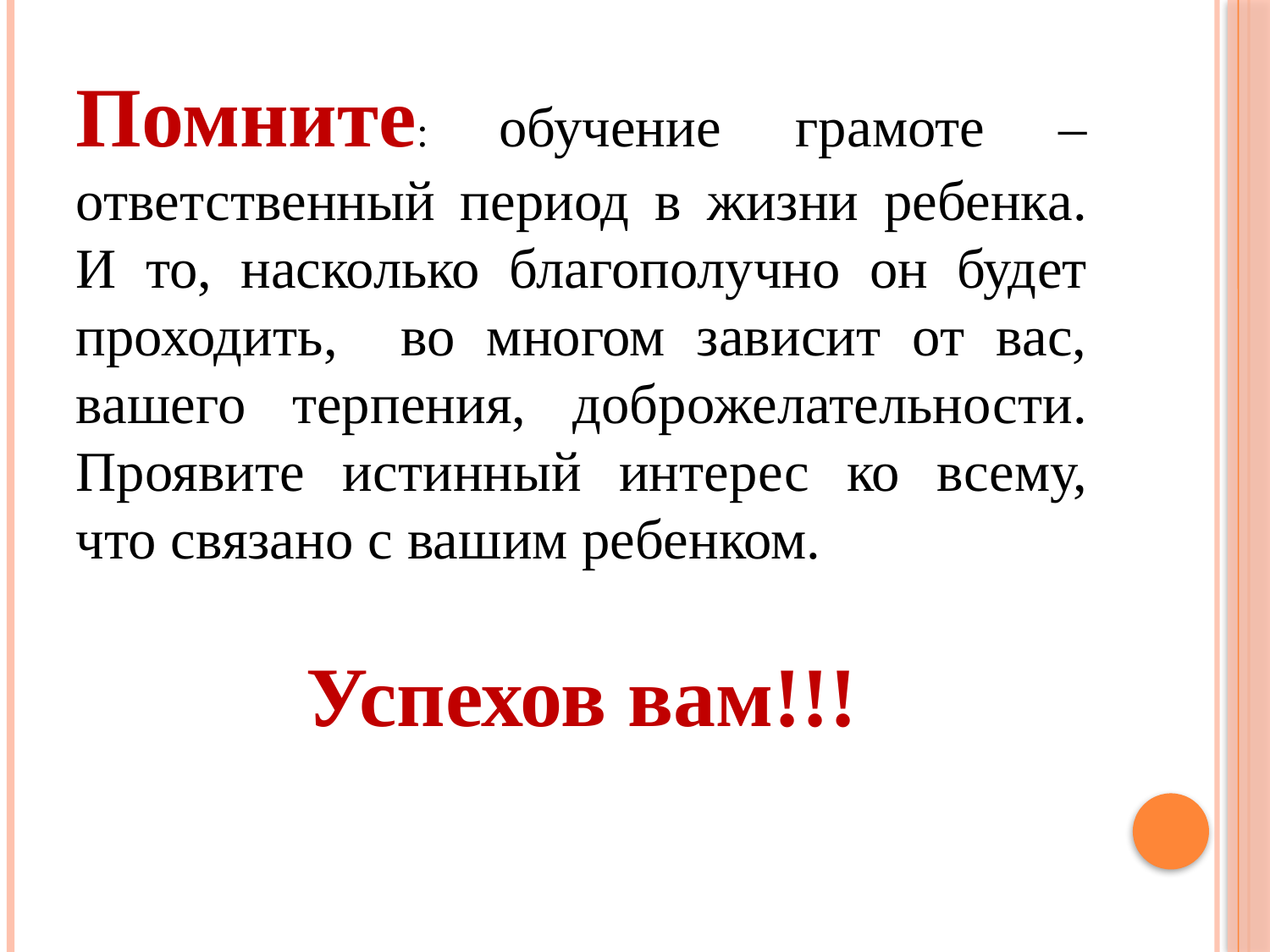

Помните: обучение грамоте – ответственный период в жизни ребенка. И то, насколько благополучно он будет проходить,  во многом зависит от вас, вашего терпения, доброжелательности. Проявите истинный интерес ко всему, что связано с вашим ребенком.

Успехов вам!!!